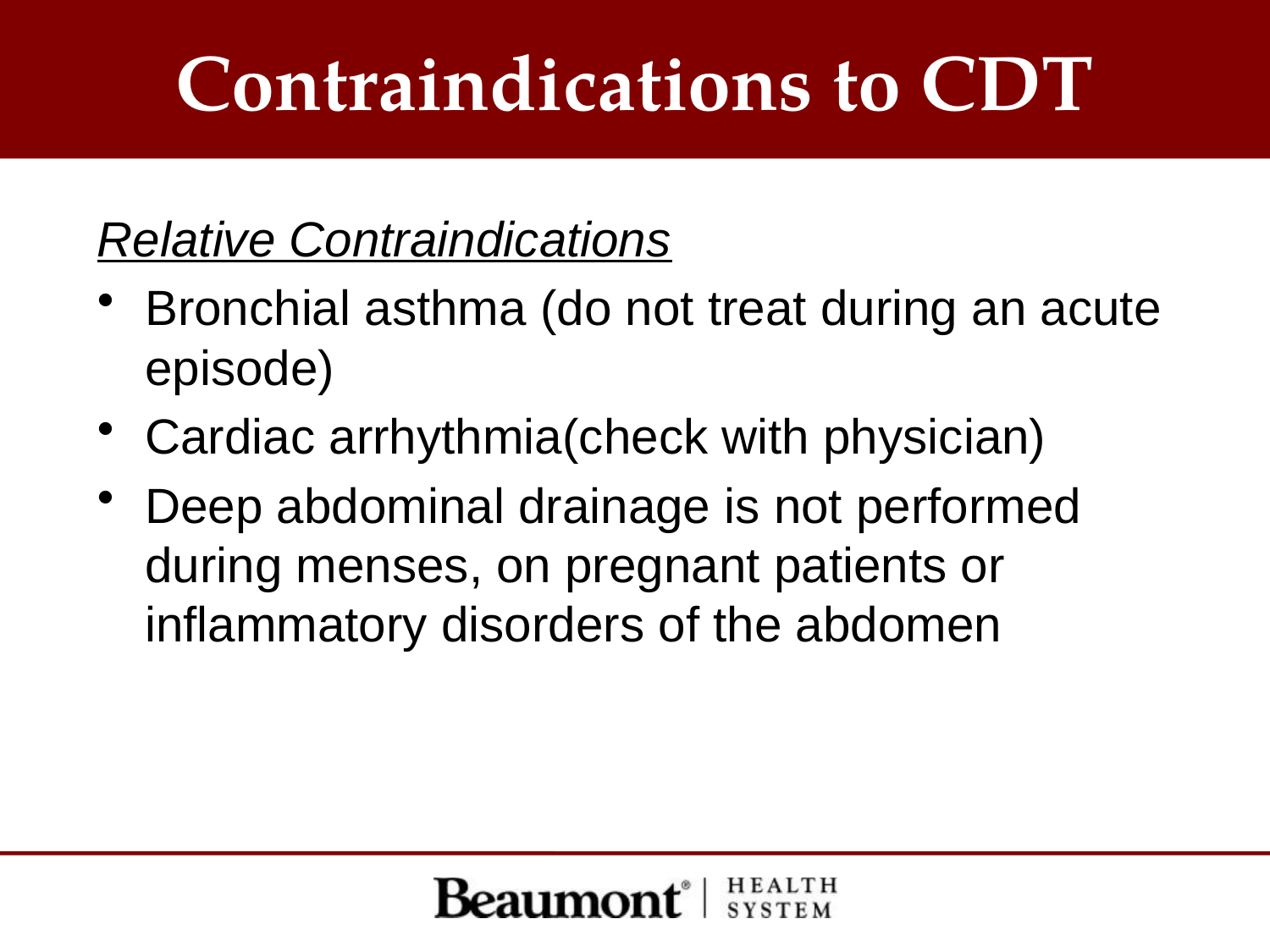

# Contraindications to CDT
Relative Contraindications
Bronchial asthma (do not treat during an acute episode)
Cardiac arrhythmia(check with physician)
Deep abdominal drainage is not performed during menses, on pregnant patients or inflammatory disorders of the abdomen